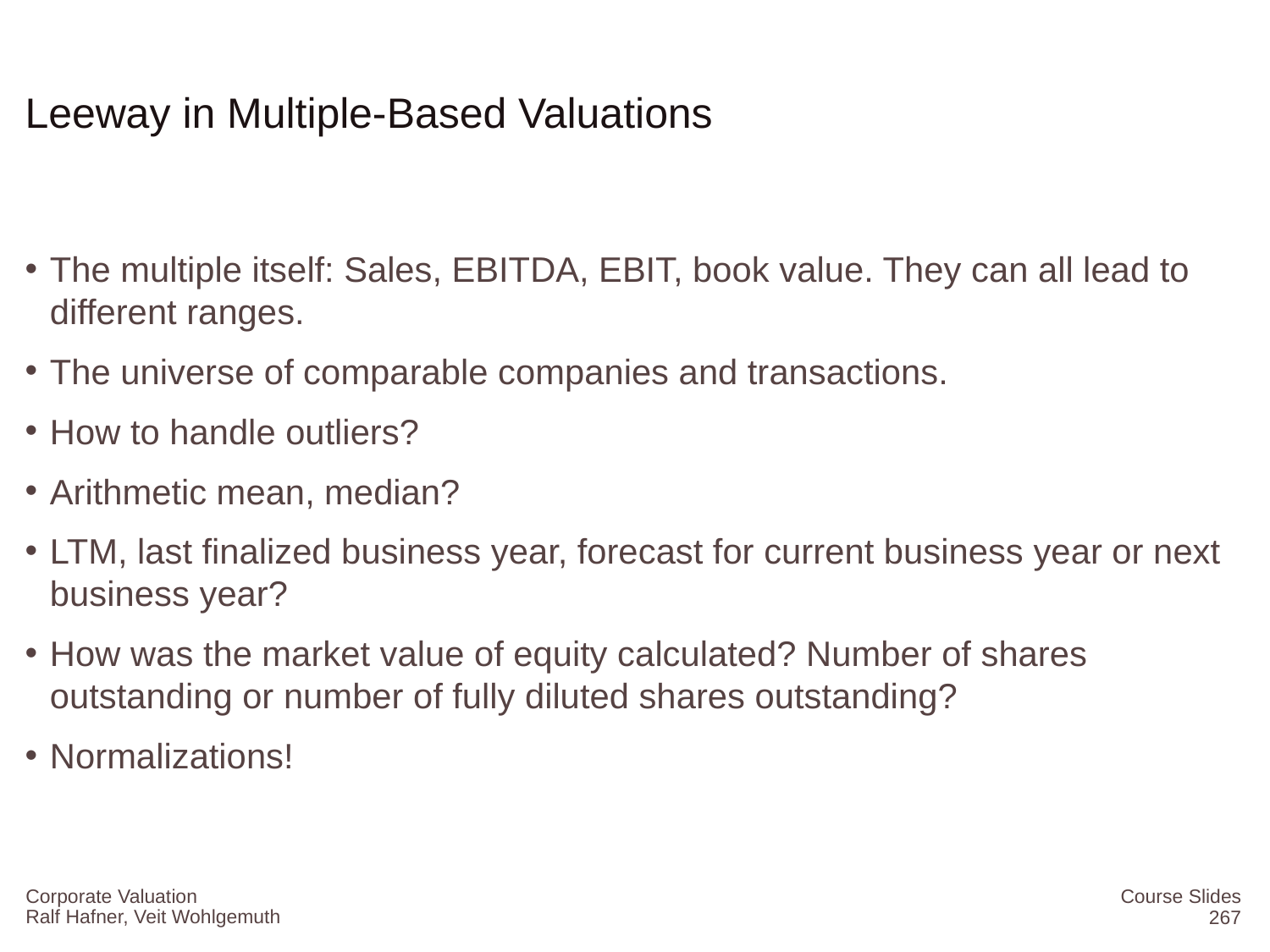

# Leeway in Multiple-Based Valuations
The multiple itself: Sales, EBITDA, EBIT, book value. They can all lead to different ranges.
The universe of comparable companies and transactions.
How to handle outliers?
Arithmetic mean, median?
LTM, last finalized business year, forecast for current business year or next business year?
How was the market value of equity calculated? Number of shares outstanding or number of fully diluted shares outstanding?
Normalizations!
Corporate Valuation
Course Slides
267